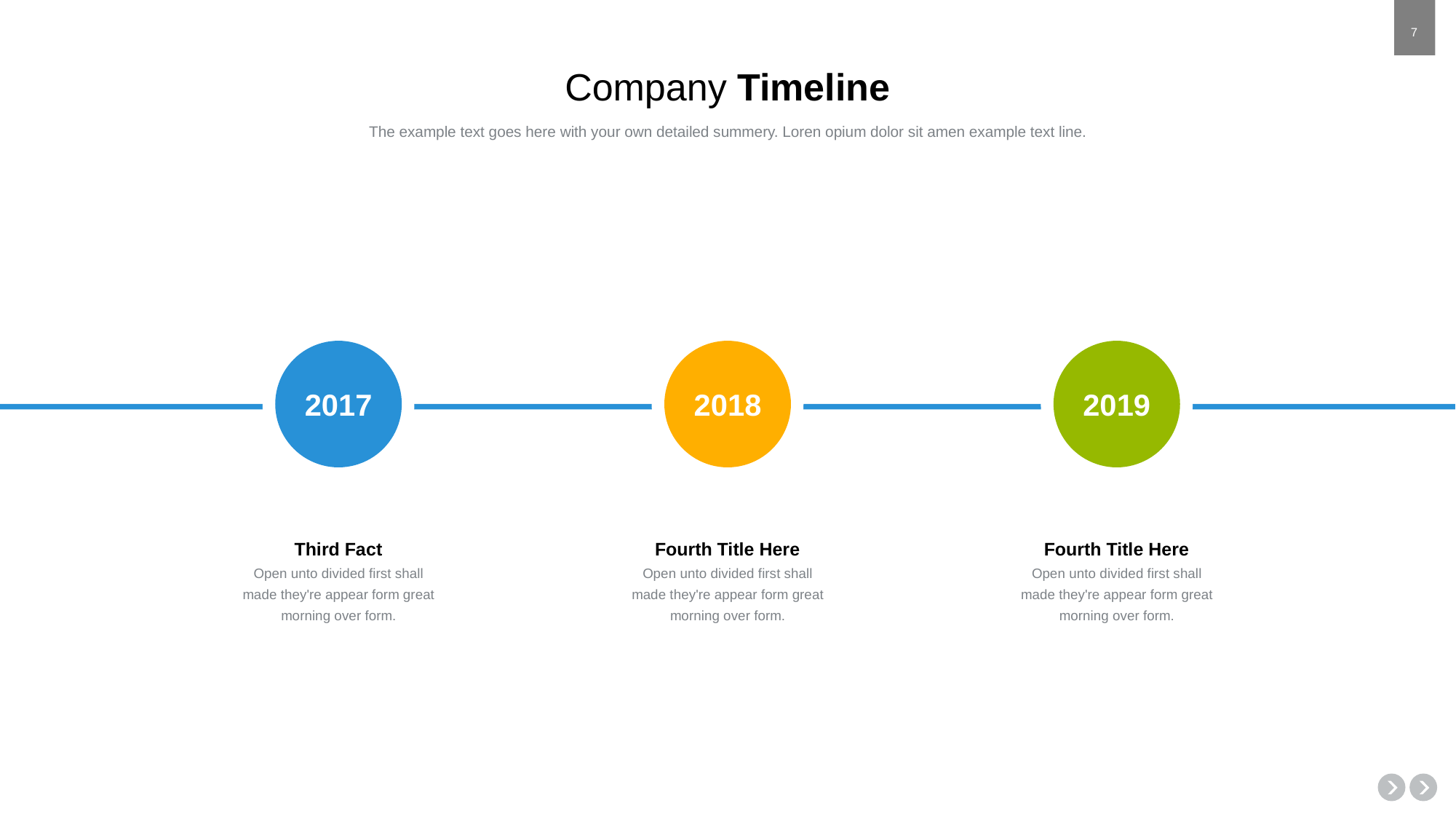

# Company Timeline
The example text goes here with your own detailed summery. Loren opium dolor sit amen example text line.

2017

2018

2019

Third Fact
Open unto divided first shall made they're appear form great morning over form.
Fourth Title Here
Open unto divided first shall made they're appear form great morning over form.
Fourth Title Here
Open unto divided first shall made they're appear form great morning over form.